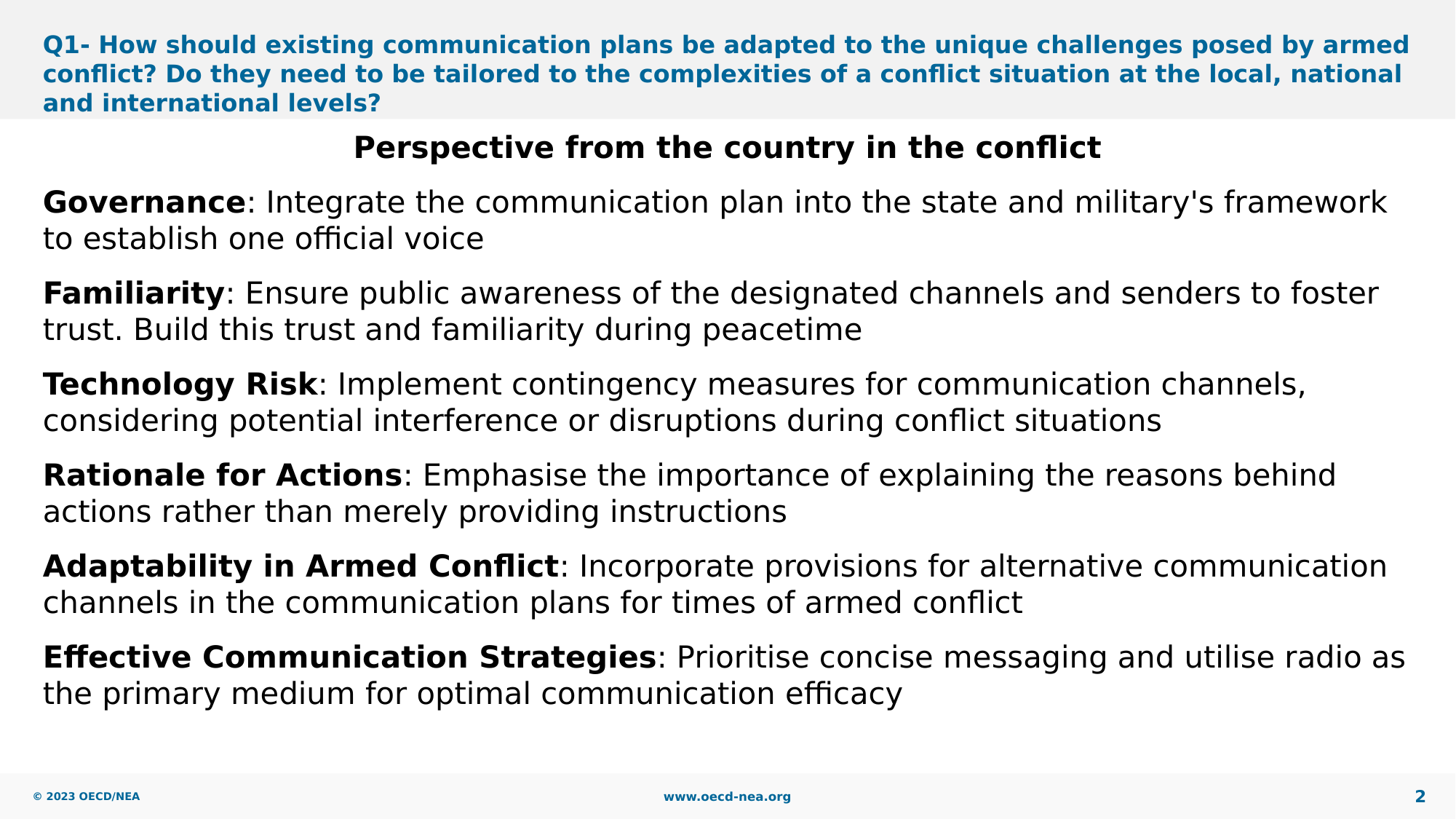

# Q1- How should existing communication plans be adapted to the unique challenges posed by armed conflict? Do they need to be tailored to the complexities of a conflict situation at the local, national and international levels?
Perspective from the country in the conflict
Governance: Integrate the communication plan into the state and military's framework to establish one official voice
Familiarity: Ensure public awareness of the designated channels and senders to foster trust. Build this trust and familiarity during peacetime
Technology Risk: Implement contingency measures for communication channels, considering potential interference or disruptions during conflict situations
Rationale for Actions: Emphasise the importance of explaining the reasons behind actions rather than merely providing instructions
Adaptability in Armed Conflict: Incorporate provisions for alternative communication channels in the communication plans for times of armed conflict
Effective Communication Strategies: Prioritise concise messaging and utilise radio as the primary medium for optimal communication efficacy